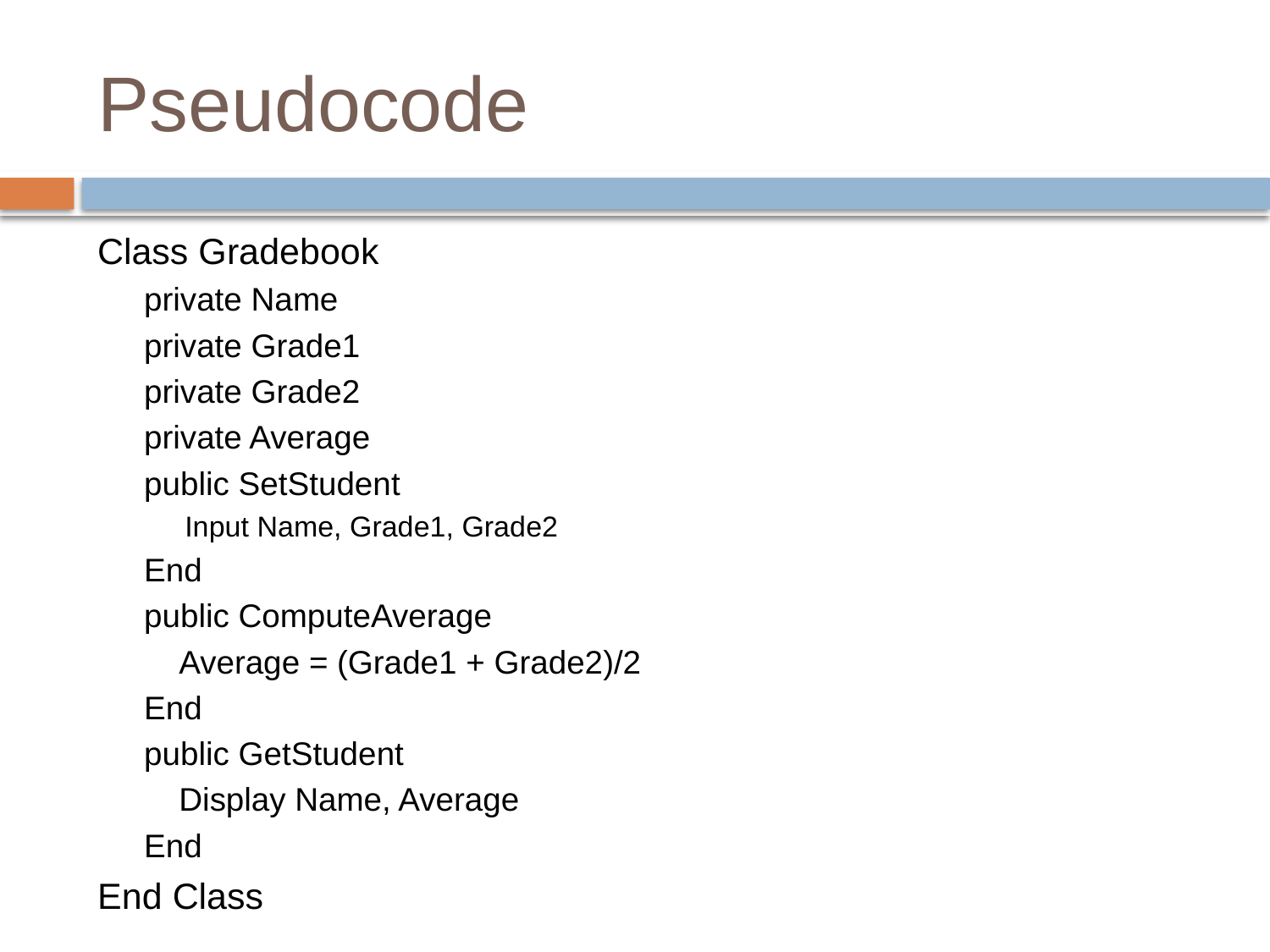

# Pseudocode
Class Gradebook
private Name
private Grade1
private Grade2
private Average
public SetStudent
Input Name, Grade1, Grade2
End
public ComputeAverage
	Average = (Grade1 + Grade2)/2
End
public GetStudent
	Display Name, Average
End
End Class